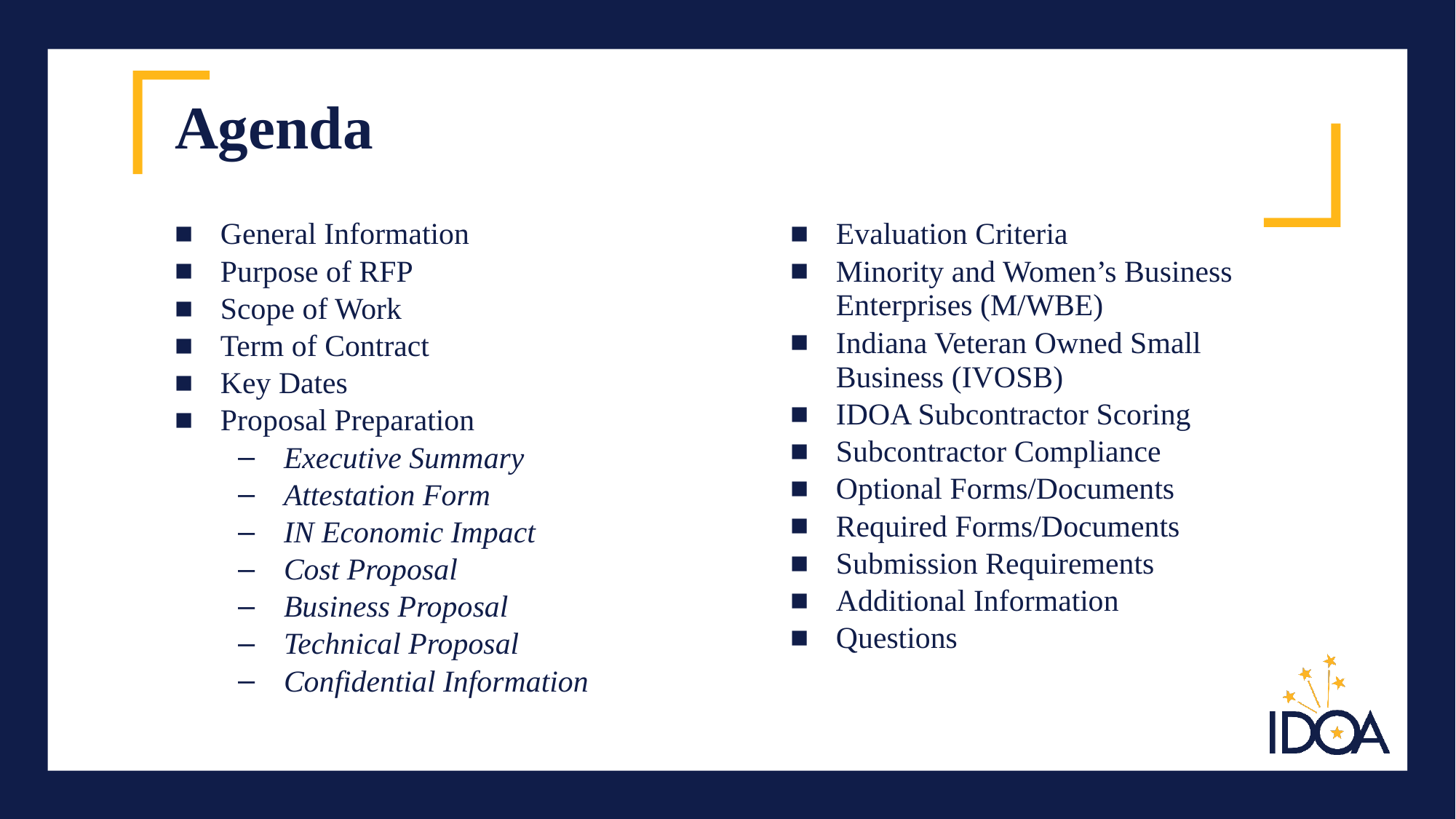

# Agenda
General Information
Purpose of RFP
Scope of Work
Term of Contract
Key Dates
Proposal Preparation
Executive Summary
Attestation Form
IN Economic Impact
Cost Proposal
Business Proposal
Technical Proposal
Confidential Information
Evaluation Criteria
Minority and Women’s Business Enterprises (M/WBE)
Indiana Veteran Owned Small Business (IVOSB)
IDOA Subcontractor Scoring
Subcontractor Compliance
Optional Forms/Documents
Required Forms/Documents
Submission Requirements
Additional Information
Questions